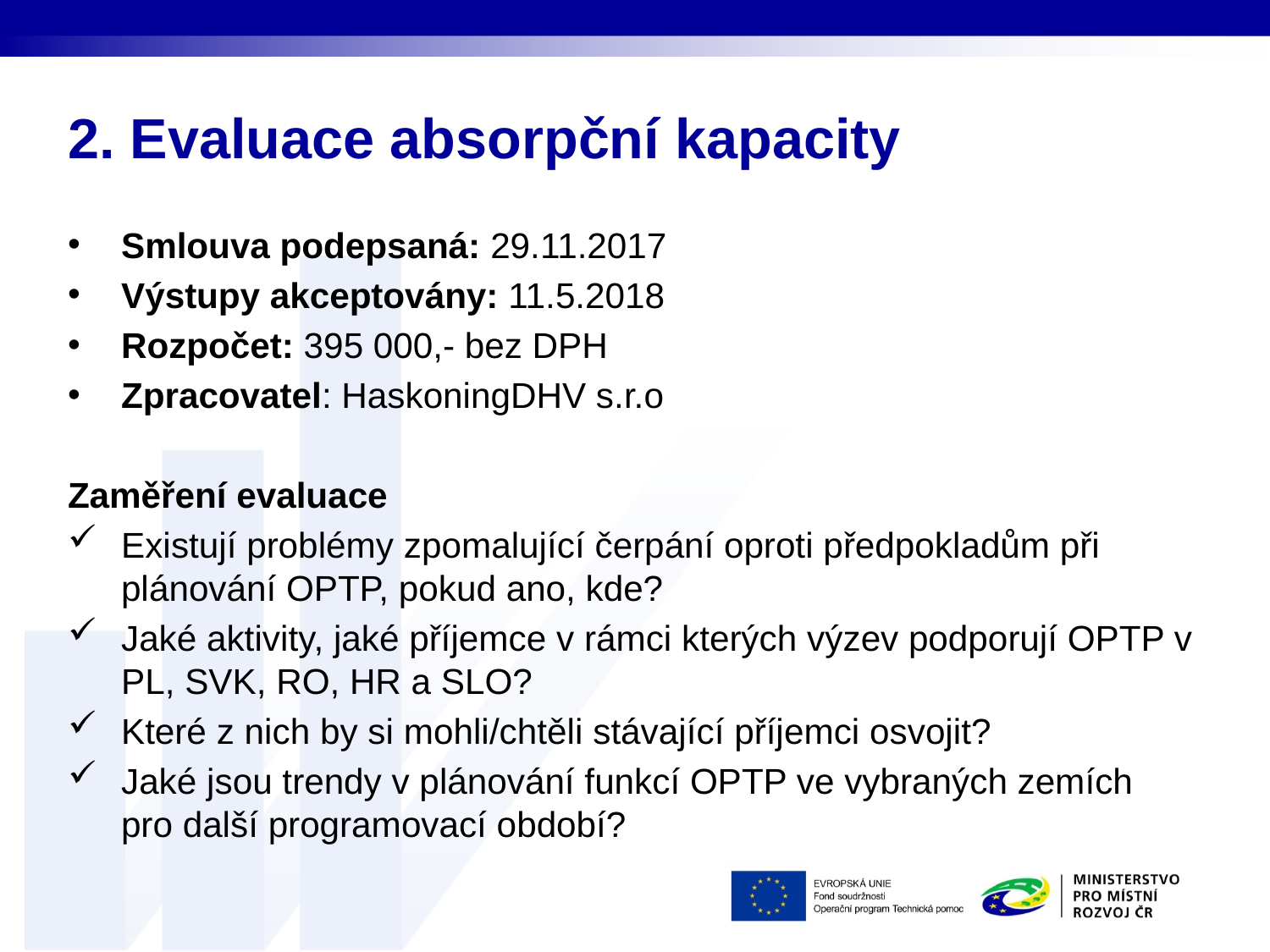

# 2. Evaluace absorpční kapacity
Smlouva podepsaná: 29.11.2017
Výstupy akceptovány: 11.5.2018
Rozpočet: 395 000,- bez DPH
Zpracovatel: HaskoningDHV s.r.o

Zaměření evaluace
Existují problémy zpomalující čerpání oproti předpokladům při plánování OPTP, pokud ano, kde?
Jaké aktivity, jaké příjemce v rámci kterých výzev podporují OPTP v PL, SVK, RO, HR a SLO?
Které z nich by si mohli/chtěli stávající příjemci osvojit?
Jaké jsou trendy v plánování funkcí OPTP ve vybraných zemích pro další programovací období?